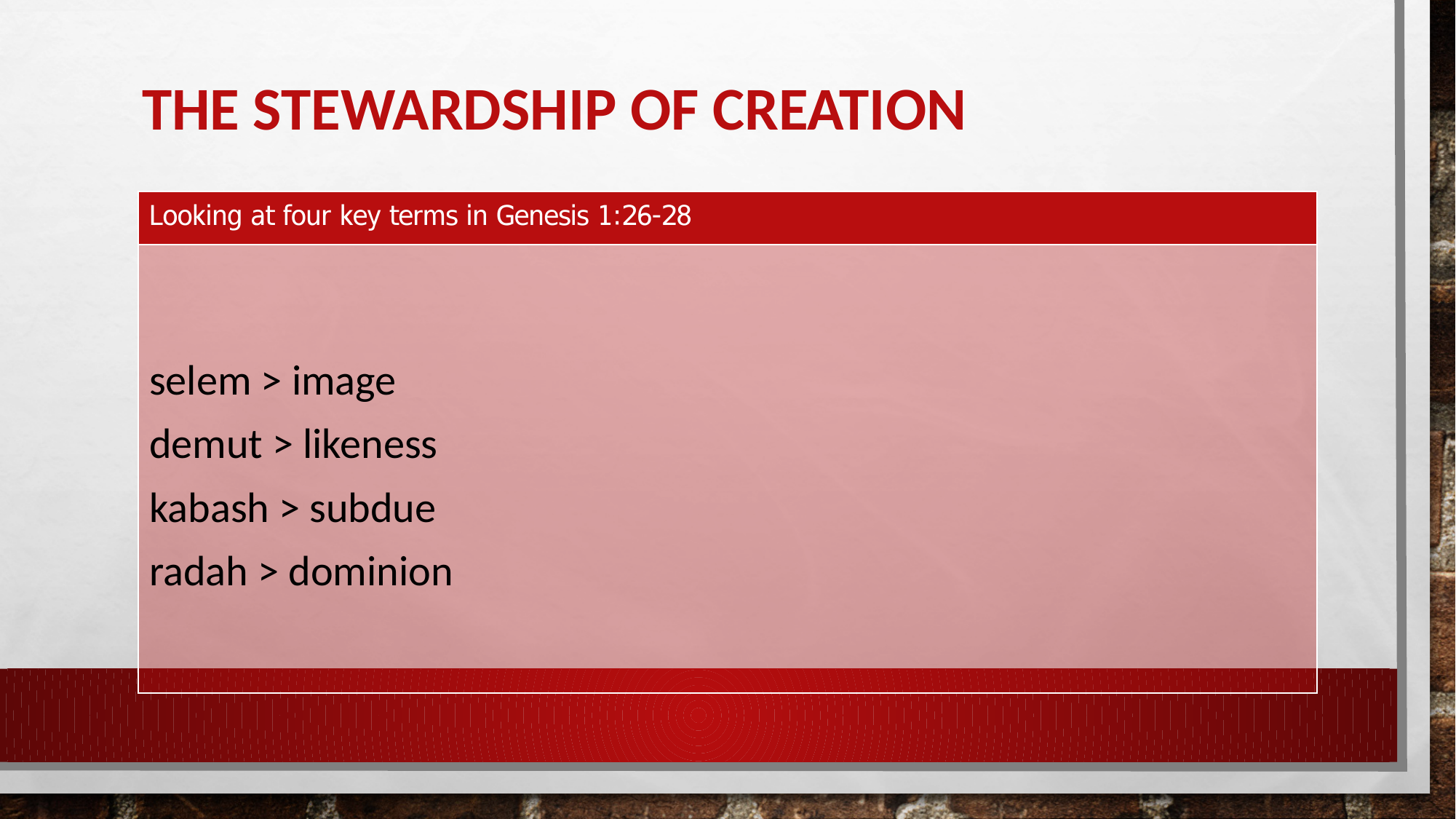

# The Stewardship of Creation
| Looking at four key terms in Genesis 1:26-28 |
| --- |
| selem > image demut > likeness kabash > subdue radah > dominion |